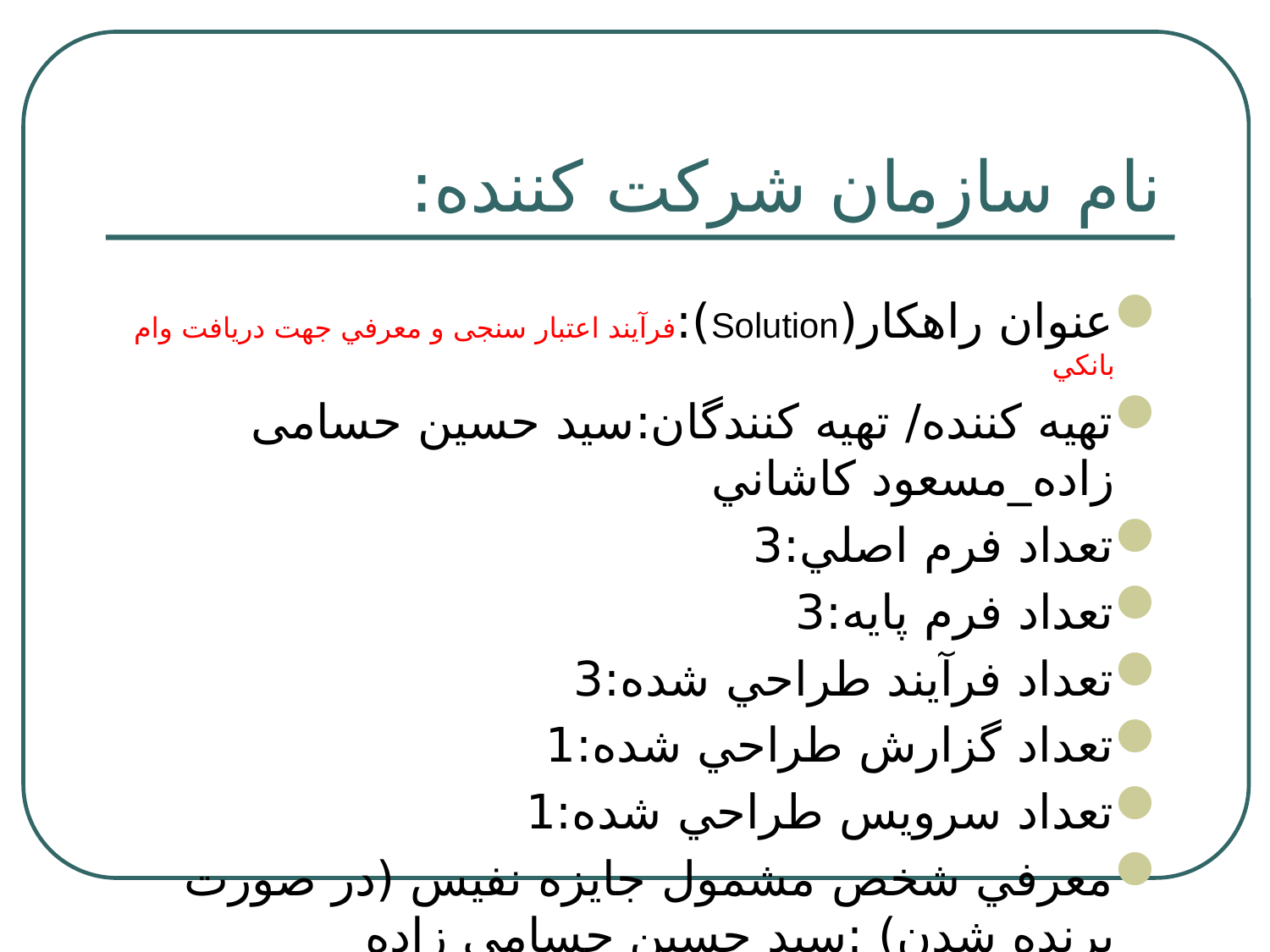

# نام سازمان شركت كننده:
عنوان راهكار(Solution):فرآيند اعتبار سنجی و معرفي جهت دريافت وام بانکي
تهيه كننده/ تهيه كنندگان:سید حسین حسامی زاده_مسعود کاشاني
تعداد فرم اصلي:3
تعداد فرم پايه:3
تعداد فرآيند طراحي شده:3
تعداد گزارش طراحي شده:1
تعداد سرويس طراحي شده:1
معرفي شخص مشمول جايزه نفيس (در صورت برنده شدن) :سيد حسين حسامي زاده